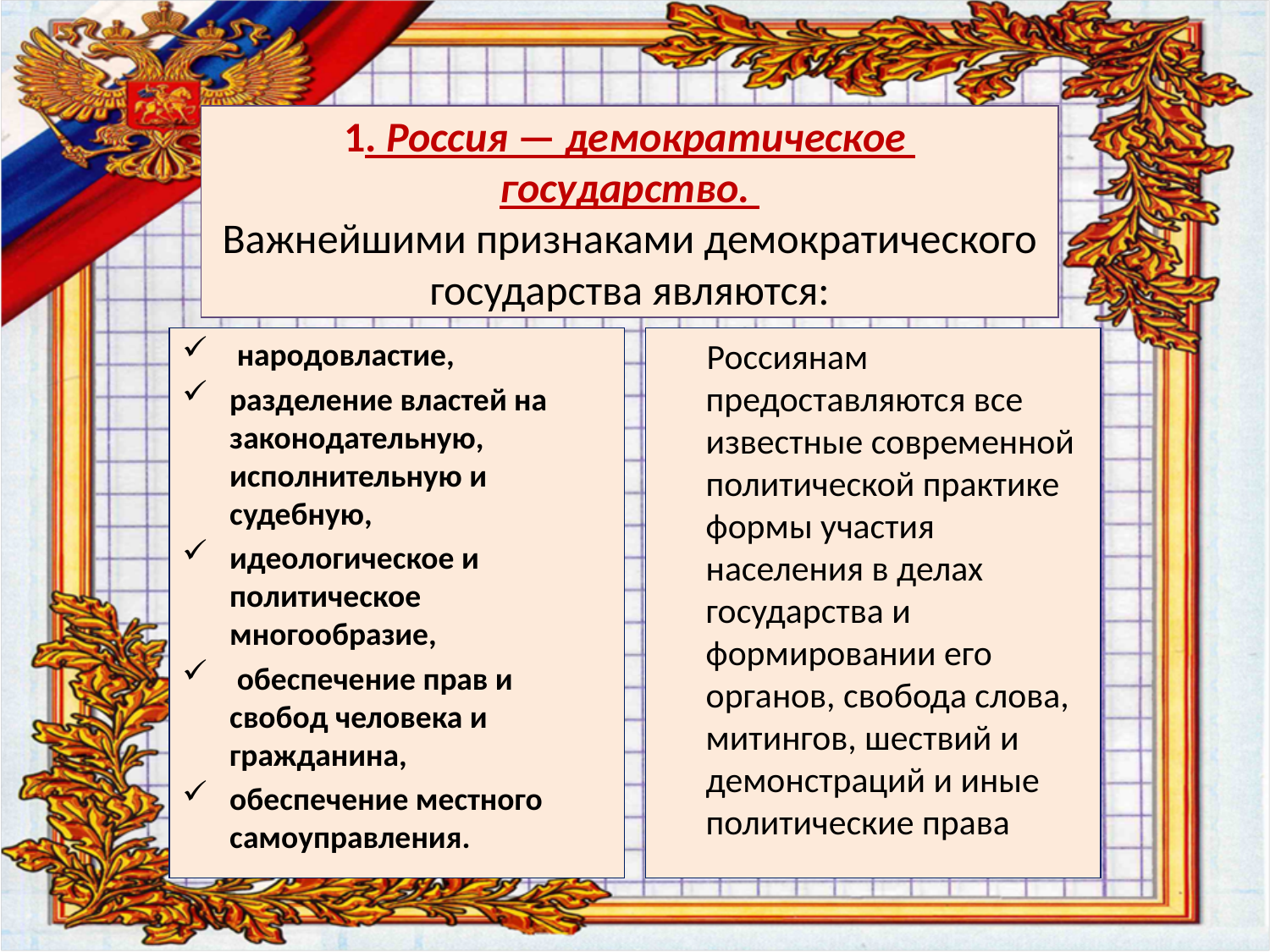

# 1. Россия — демократическое государство. Важнейшими признаками демократического государства являются:
 народовластие,
разделение властей на законодательную, исполнительную и судебную,
идеологическое и политическое многообразие,
 обеспечение прав и свобод человека и гражданина,
обеспечение местного самоуправления.
      Россиянам предоставляются все известные современной политической практике формы участия населения в делах государства и формировании его органов, свобода слова, митингов, шествий и демонстраций и иные политические права